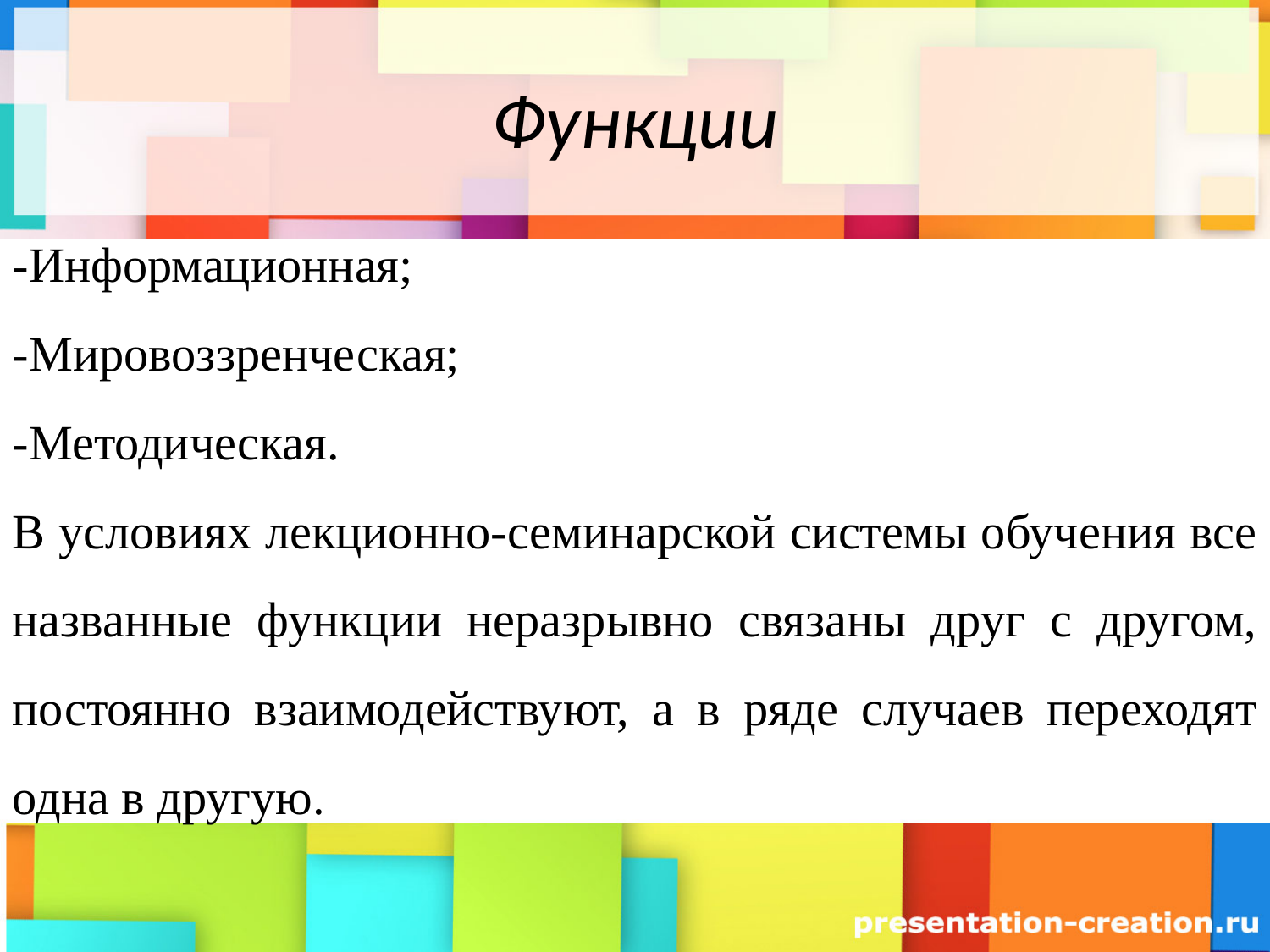

# Функции
-Информационная;
-Мировоззренческая;
-Методическая.
В условиях лекционно-семинарской системы обучения все названные функции неразрывно связаны друг с другом, постоянно взаимодействуют, а в ряде случаев переходят одна в другую.